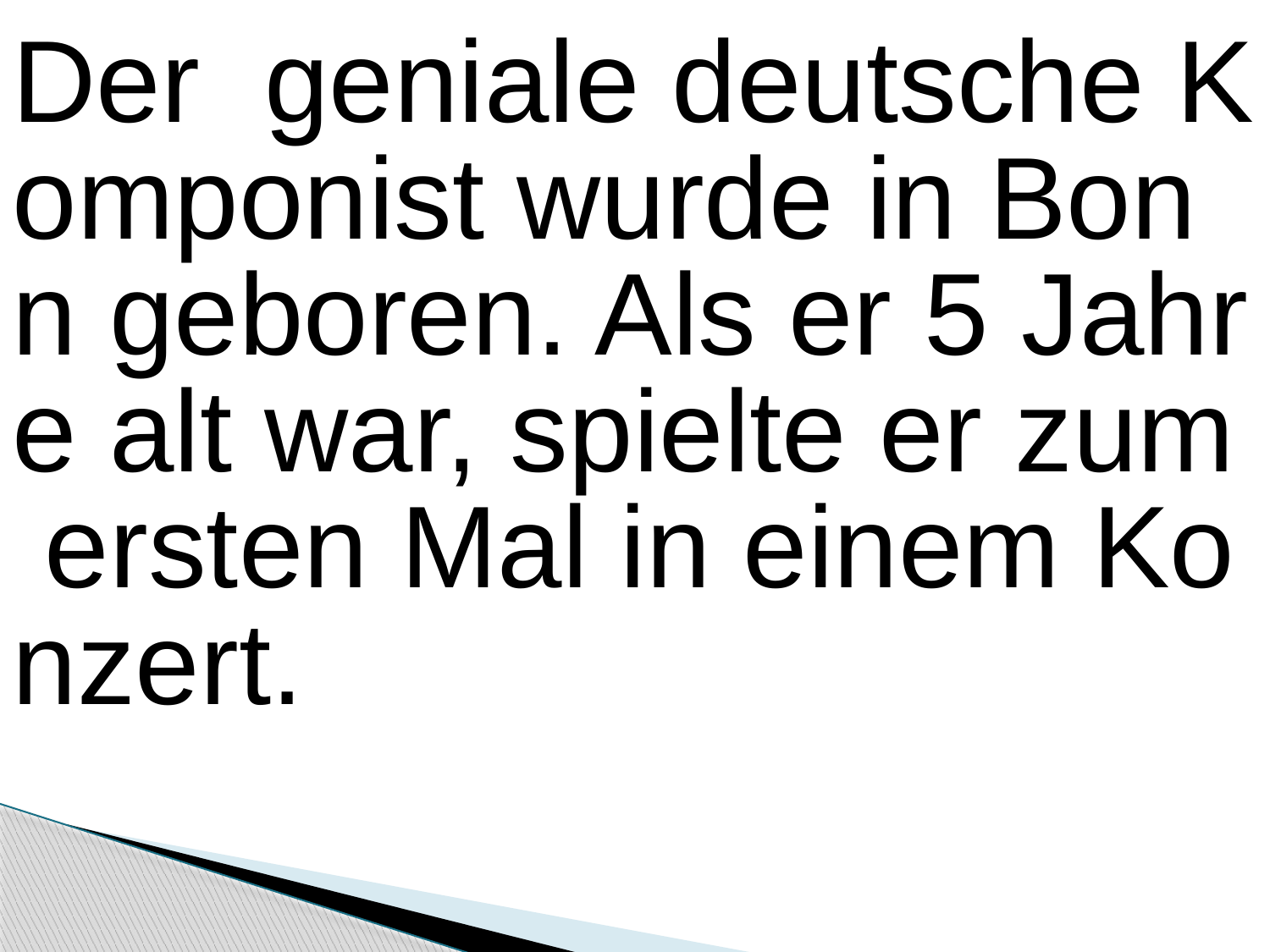

Der  geniale deutsche Komponist wurde in Bonn geboren. Als er 5 Jahre alt war, spielte er zum ersten Mal in einem Konzert.